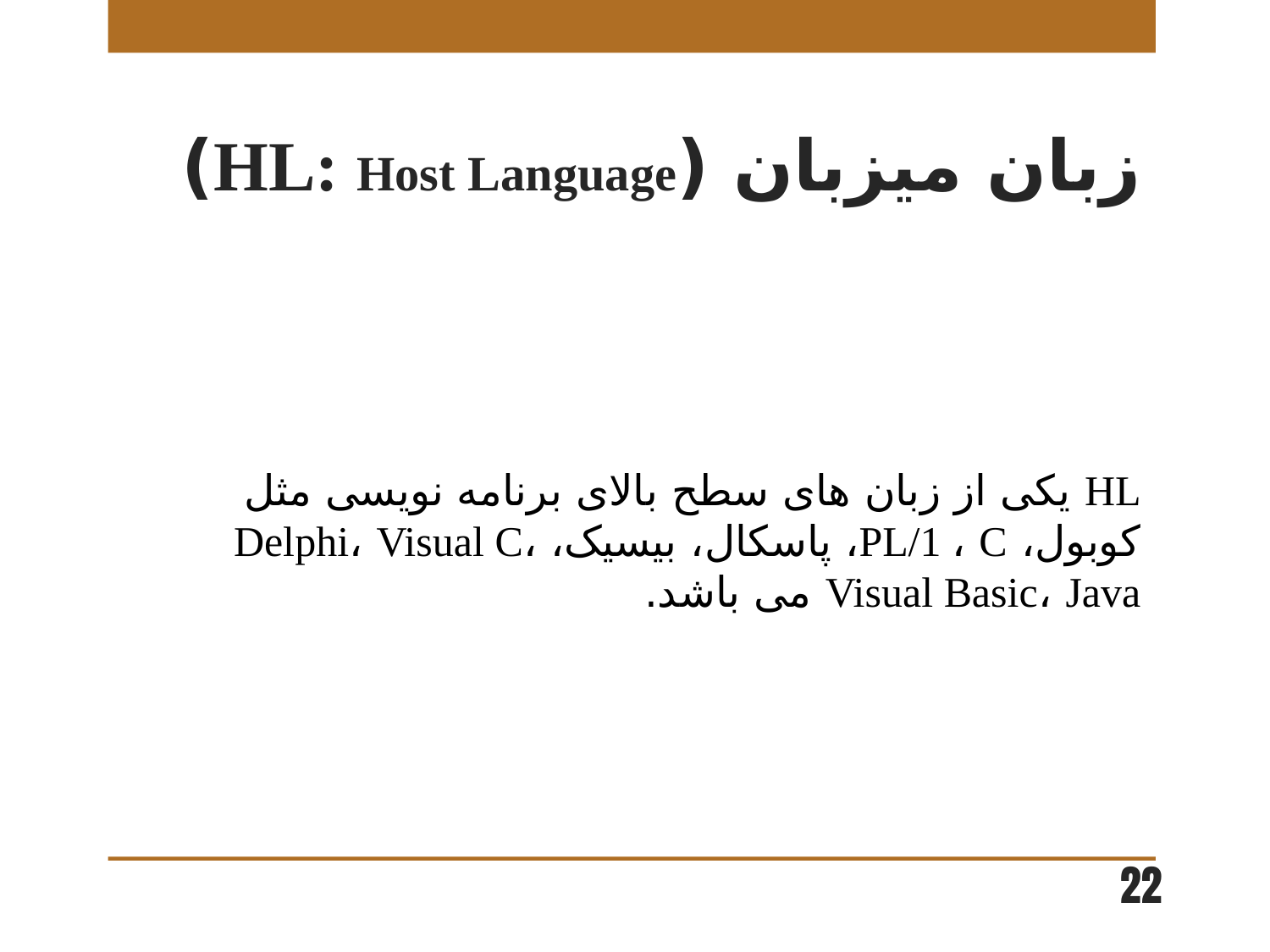

# زبان میزبان (HL: Host Language)
HL یکی از زبان های سطح بالای برنامه نویسی مثل کوبول، PL/1 ، C، پاسکال، بیسیک، Delphi، Visual C، Visual Basic، Java می باشد.
22